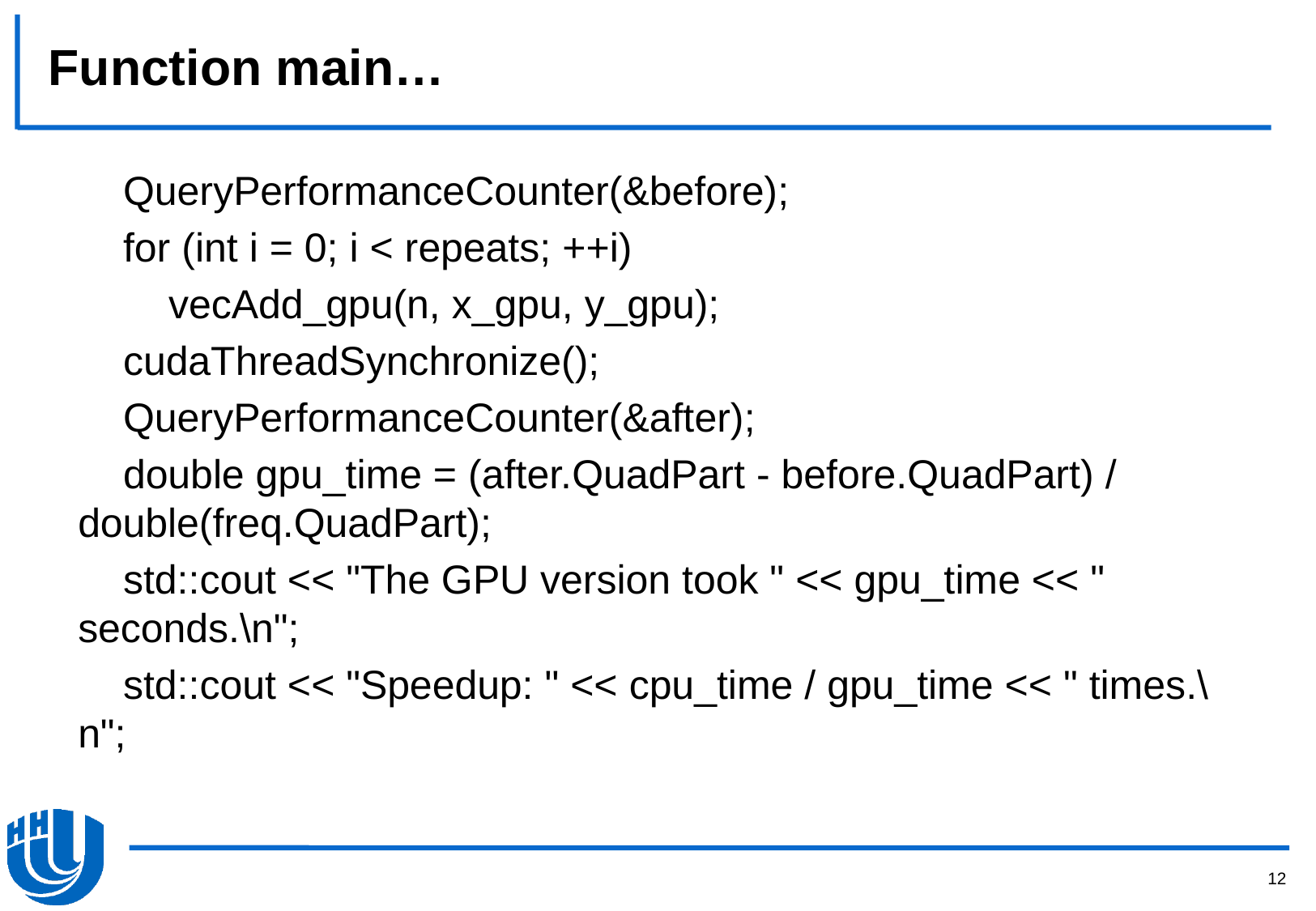

# Function main…
    QueryPerformanceCounter(&before);
    for (int i = 0; i < repeats; ++i)
        vecAdd_gpu(n, x_gpu, y_gpu);
    cudaThreadSynchronize();
    QueryPerformanceCounter(&after);
    double gpu_time = (after.QuadPart - before.QuadPart) / double(freq.QuadPart);
    std::cout << "The GPU version took " << gpu_time << " seconds.\n";
    std::cout << "Speedup: " << cpu_time / gpu_time << " times.\n";
12